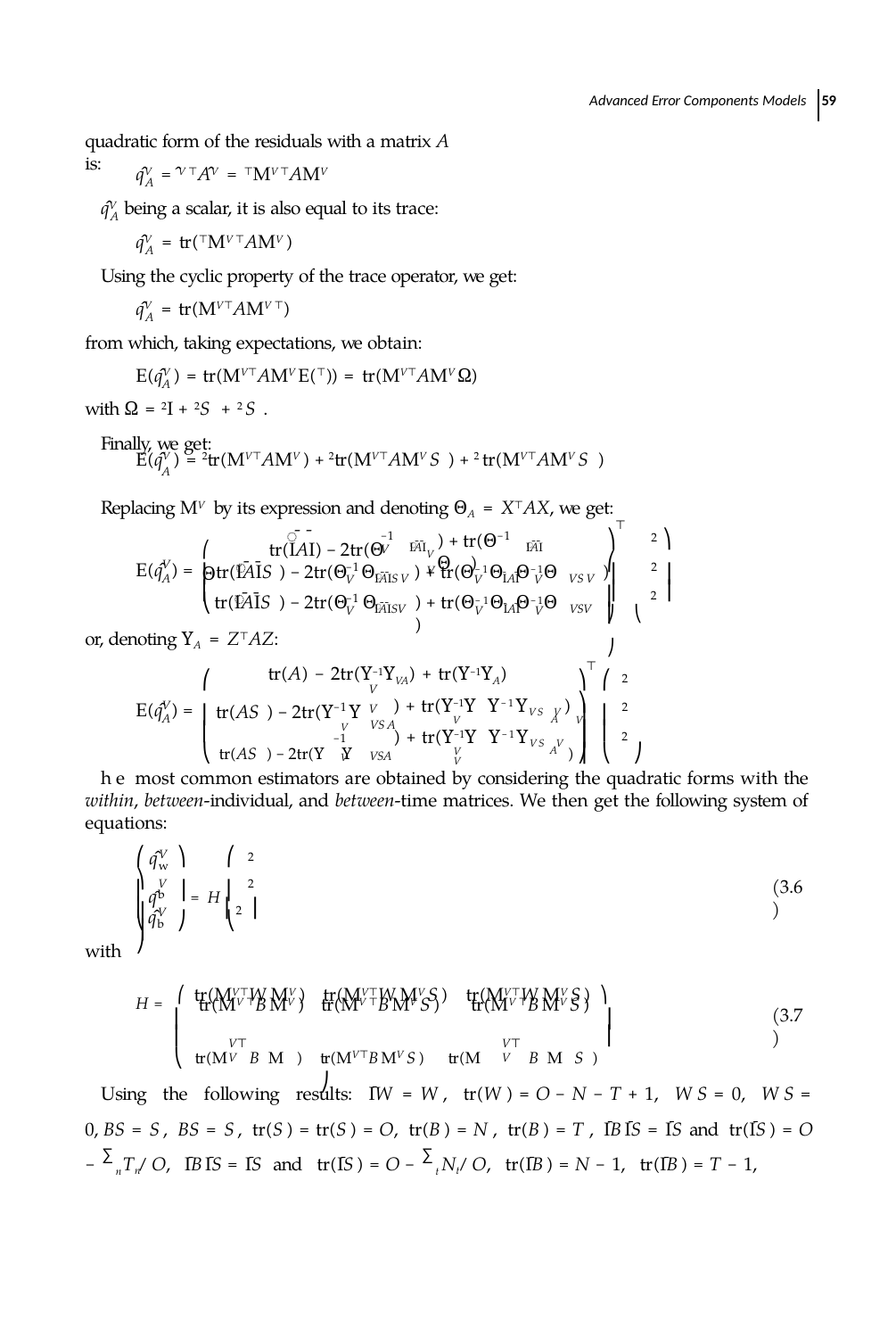

Advanced Error Components Models  59

quadratic form of the residuals with a matrix A is:
q̂V = ̂V ⊤ÂV = ⊤MV⊤AMV
A
q̂V being a scalar, it is also equal to its trace:
A
q̂V = tr(⊤MV⊤AMV )
A
Using the cyclic property of the trace operator, we get:
q̂V = tr(MV⊤AMV ⊤)
A
from which, taking expectations, we obtain:
E(q̂V ) = tr(MV⊤AMV E(⊤)) = tr(MV⊤AMV Ω)
A
with Ω = 2I + 2S + 2 S .

Finally, we get:
E(q̂V ) = 2tr(MV⊤AMV ) + 2tr(MV⊤AMV S ) + 2 tr(MV⊤AMV S )
A
Replacing MV by its expression and denoting ΘA = X⊤AX, we get:
⊤
̄ ̄
⎞ ⎛
⎞
−1
−1
) + tr(Θ  Θ  )
⎛	tr(IAI) − 2tr(Θ  Θ
2

̄ ̄
̄ ̄
IAI
IAI
V
V	V

̄ ̄
V
E(q̂ ) =
2
−1
tr(IAIS ) − 2tr(Θ
Θ
) + tr(Θ−1Θ̄ ̄Θ−1Θ	)
⎟ ⎜
⎜
⎟
̄ ̄

A

IAIS V
IAI	VS V
V
V
V
⎟
⎟  ⎜
⎜
̄ ̄
2

−1
) + tr(Θ−1Θ̄ ̄Θ−1Θ	)
tr(IAIS ) − 2tr(Θ  Θ
⎝
⎠ ⎝  ⎠
̄ ̄

IAISV
IAI	VSV
V
V
V
or, denoting ΥA = Z⊤AZ:
⊤
⎞ ⎛	⎞
⎛
tr(A) − 2tr(Υ−1ΥVA) + tr(Υ−1ΥA)
V	V
2

V
E(q̂ ) =
2
−1

) + tr(Υ−1Υ Υ−1ΥVS V )
V	A  V
) ⎠ ⎝	⎠
tr(AS ) − 2tr(Υ  Υ
⎟ ⎜	⎟
⎜

A
	V	VS A
⎜
⎟ ⎜	⎟
2

−1
) + tr(Υ−1Υ Υ−1ΥVS V
V	A  V
⎝ tr(AS ) − 2tr(Υ  Υ

	V	VSA
he most common estimators are obtained by considering the quadratic forms with the within, between-individual, and between-time matrices. We then get the following system of equations:
⎛	⎞	⎛	⎞
V
q̂
2

w

(3.6)
V
2
q̂	= H
⎜	⎟	⎜	⎟
b

⎜	⎟
⎜  2  ⎟

V
q̂
⎝	⎠	⎝	⎠

b
with
⎛ tr(MV⊤W MV )  tr(MV⊤W MV S )  tr(MV⊤W MV S ) ⎞
(3.7)
H =	tr(MV⊤B MV )
⎜
tr(MV⊤B MV S )	tr(MV⊤B MV S )
⎟
⎜
⎟
V⊤	V
V⊤	V
⎝ tr(M	B M )
tr(MV⊤B MV S )  tr(M	B M S ) ⎠

Using   the   following   results:   ĪW  = W ,   tr(W ) = O − N − T + 1,   W S  = 0,   W S  = 0, BS  = S ,  BS  = S ,  tr(S ) = tr(S ) = O,  tr(B ) = N ,  tr(B ) = T ,  ĪB ĪS  = ĪS  and  tr(ĪS ) = O − ∑nTn∕O,   ĪB ĪS  = ĪS    and   tr(ĪS ) = O − ∑t Nt ∕O,   tr(ĪB ) = N − 1,   tr(ĪB ) = T − 1,